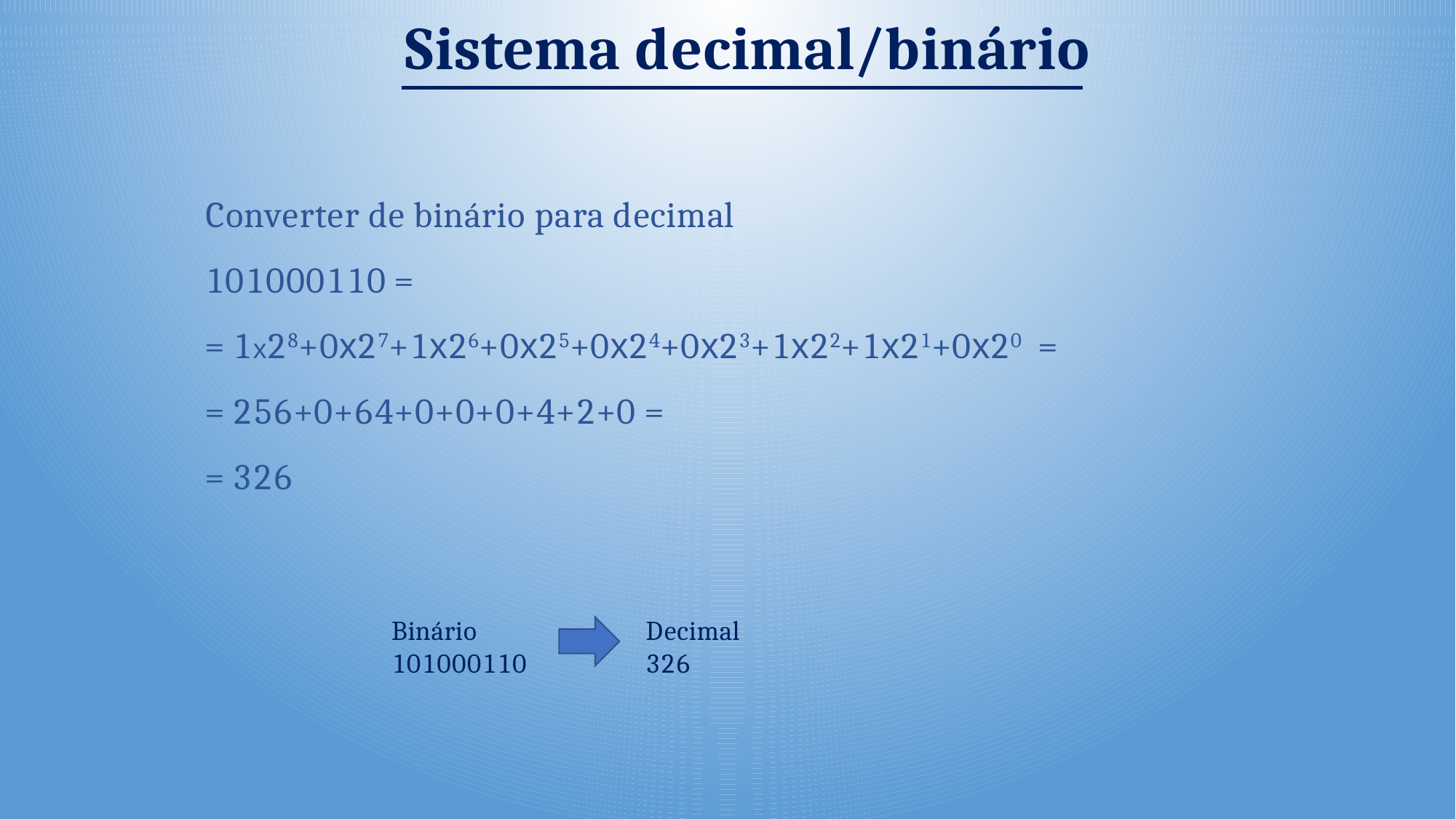

Sistema decimal/binário
Converter de binário para decimal
101000110 =
= 1x28+0x27+1x26+0x25+0x24+0x23+1x22+1x21+0x20  =
= 256+0+64+0+0+0+4+2+0 =
= 326

Binário
101000110
Decimal
326